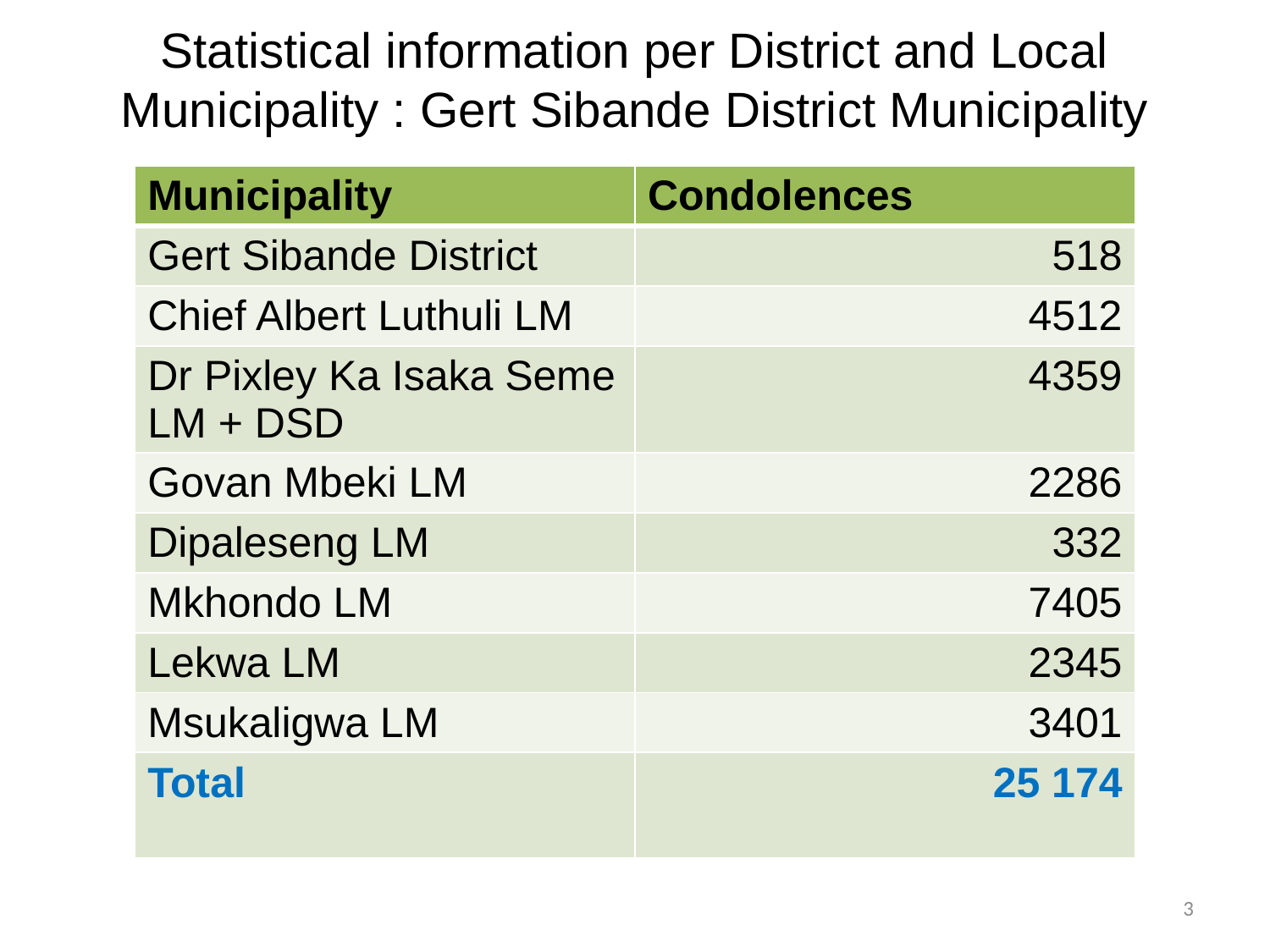

# Statistical information per District and Local Municipality : Gert Sibande District Municipality
| Municipality | Condolences |
| --- | --- |
| Gert Sibande District | 518 |
| Chief Albert Luthuli LM | 4512 |
| Dr Pixley Ka Isaka Seme LM + DSD | 4359 |
| Govan Mbeki LM | 2286 |
| Dipaleseng LM | 332 |
| Mkhondo LM | 7405 |
| Lekwa LM | 2345 |
| Msukaligwa LM | 3401 |
| Total | 25 174 |
3